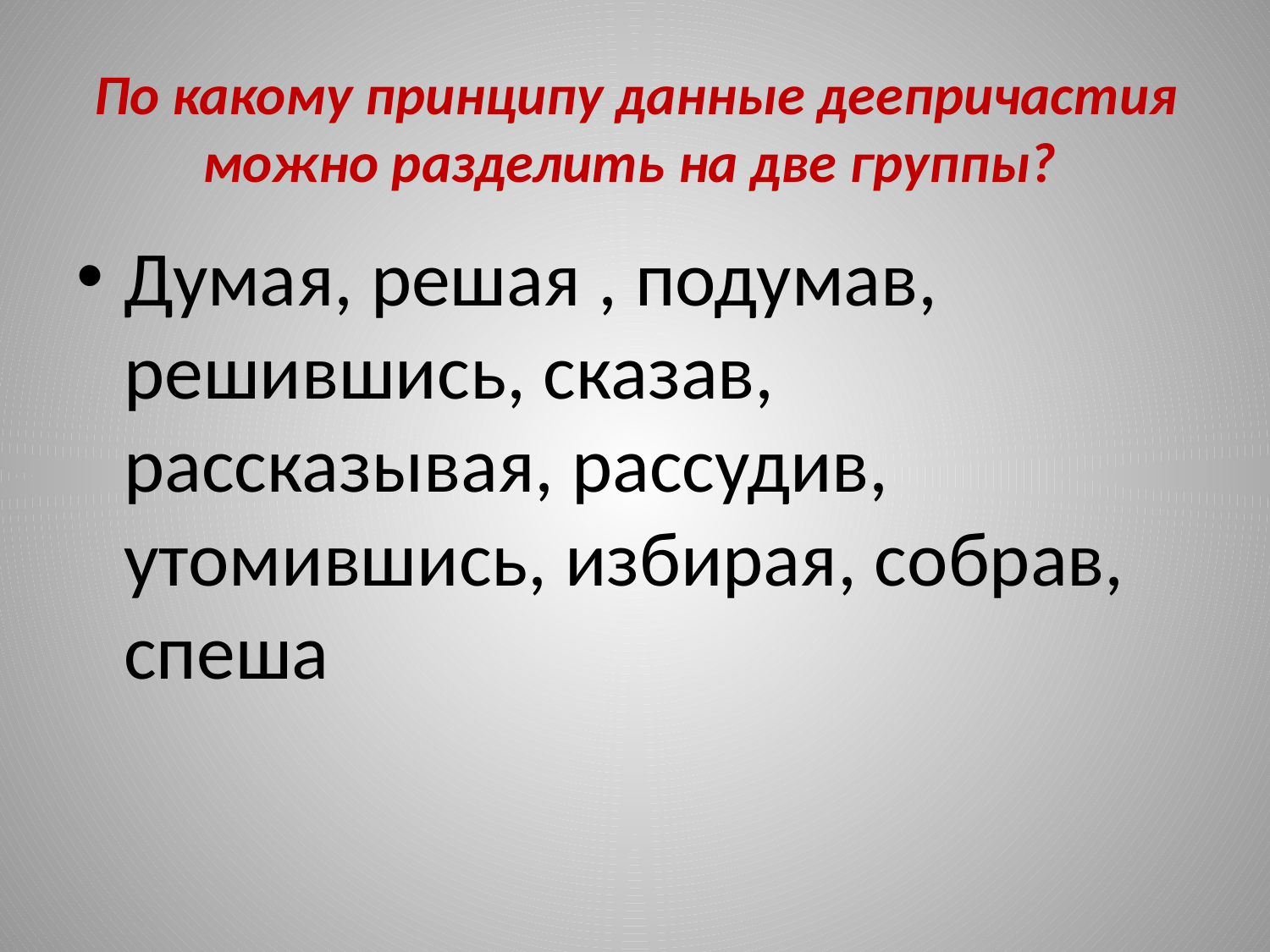

# По какому принципу данные деепричастия можно разделить на две группы?
Думая, решая , подумав, решившись, сказав, рассказывая, рассудив, утомившись, избирая, собрав, спеша